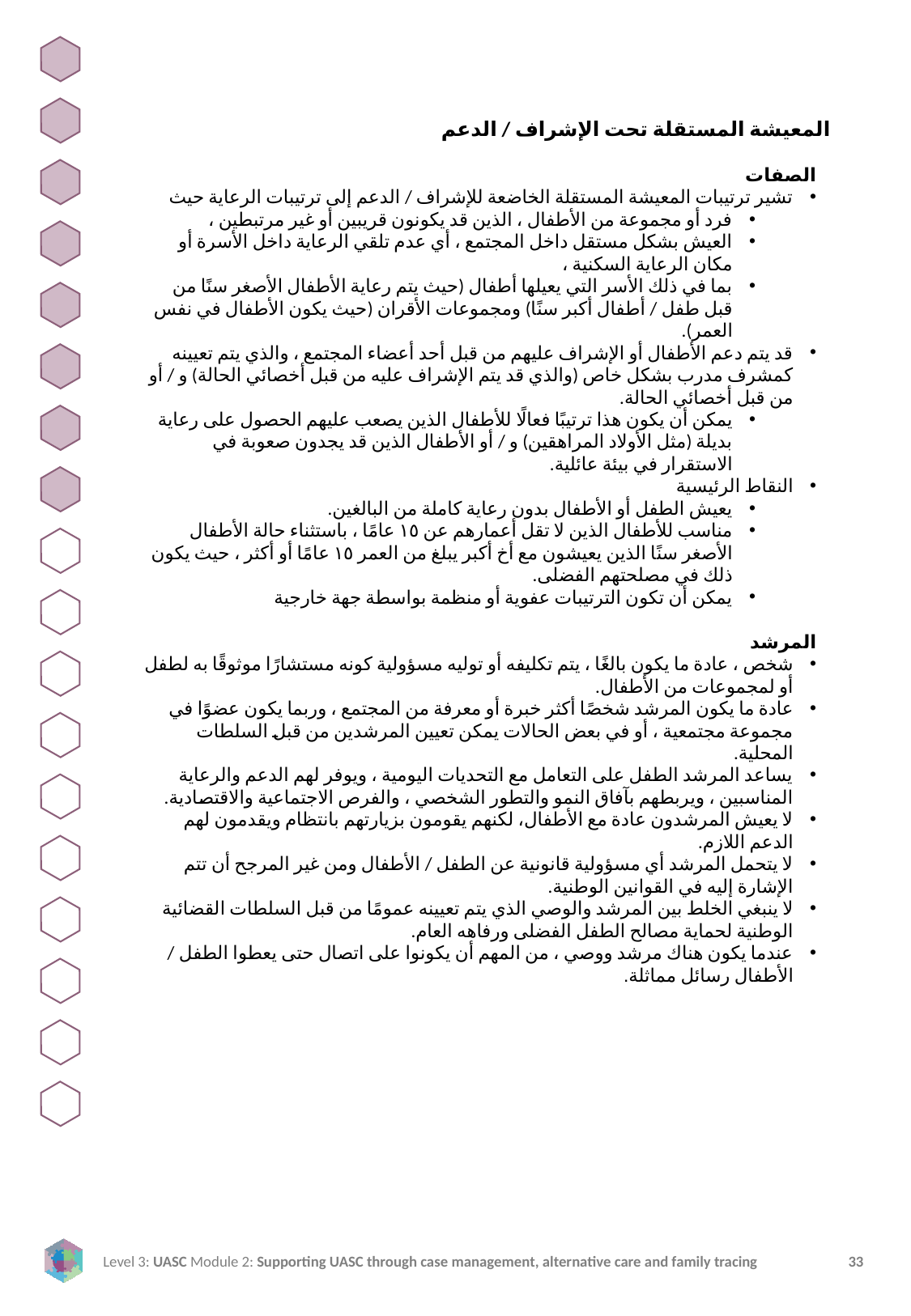

المعيشة المستقلة تحت الإشراف / الدعم

الصفات
تشير ترتيبات المعيشة المستقلة الخاضعة للإشراف / الدعم إلى ترتيبات الرعاية حيث
فرد أو مجموعة من الأطفال ، الذين قد يكونون قريبين أو غير مرتبطين ،
العيش بشكل مستقل داخل المجتمع ، أي عدم تلقي الرعاية داخل الأسرة أو مكان الرعاية السكنية ،
بما في ذلك الأسر التي يعيلها أطفال (حيث يتم رعاية الأطفال الأصغر سنًا من قبل طفل / أطفال أكبر سنًا) ومجموعات الأقران (حيث يكون الأطفال في نفس العمر).
قد يتم دعم الأطفال أو الإشراف عليهم من قبل أحد أعضاء المجتمع ، والذي يتم تعيينه كمشرف مدرب بشكل خاص (والذي قد يتم الإشراف عليه من قبل أخصائي الحالة) و / أو من قبل أخصائي الحالة.
يمكن أن يكون هذا ترتيبًا فعالًا للأطفال الذين يصعب عليهم الحصول على رعاية بديلة (مثل الأولاد المراهقين) و / أو الأطفال الذين قد يجدون صعوبة في الاستقرار في بيئة عائلية.
النقاط الرئيسية
يعيش الطفل أو الأطفال بدون رعاية كاملة من البالغين.
مناسب للأطفال الذين لا تقل أعمارهم عن ١٥ عامًا ، باستثناء حالة الأطفال الأصغر سنًا الذين يعيشون مع أخ أكبر يبلغ من العمر ١٥ عامًا أو أكثر ، حيث يكون ذلك في مصلحتهم الفضلى.
يمكن أن تكون الترتيبات عفوية أو منظمة بواسطة جهة خارجية

المرشد
شخص ، عادة ما يكون بالغًا ، يتم تكليفه أو توليه مسؤولية كونه مستشارًا موثوقًا به لطفل أو لمجموعات من الأطفال.
عادة ما يكون المرشد شخصًا أكثر خبرة أو معرفة من المجتمع ، وربما يكون عضوًا في مجموعة مجتمعية ، أو في بعض الحالات يمكن تعيين المرشدين من قبل السلطات المحلية.
يساعد المرشد الطفل على التعامل مع التحديات اليومية ، ويوفر لهم الدعم والرعاية المناسبين ، ويربطهم بآفاق النمو والتطور الشخصي ، والفرص الاجتماعية والاقتصادية.
لا يعيش المرشدون عادة مع الأطفال، لكنهم يقومون بزيارتهم بانتظام ويقدمون لهم الدعم اللازم.
لا يتحمل المرشد أي مسؤولية قانونية عن الطفل / الأطفال ومن غير المرجح أن تتم الإشارة إليه في القوانين الوطنية.
لا ينبغي الخلط بين المرشد والوصي الذي يتم تعيينه عمومًا من قبل السلطات القضائية الوطنية لحماية مصالح الطفل الفضلى ورفاهه العام.
عندما يكون هناك مرشد ووصي ، من المهم أن يكونوا على اتصال حتى يعطوا الطفل / الأطفال رسائل مماثلة.